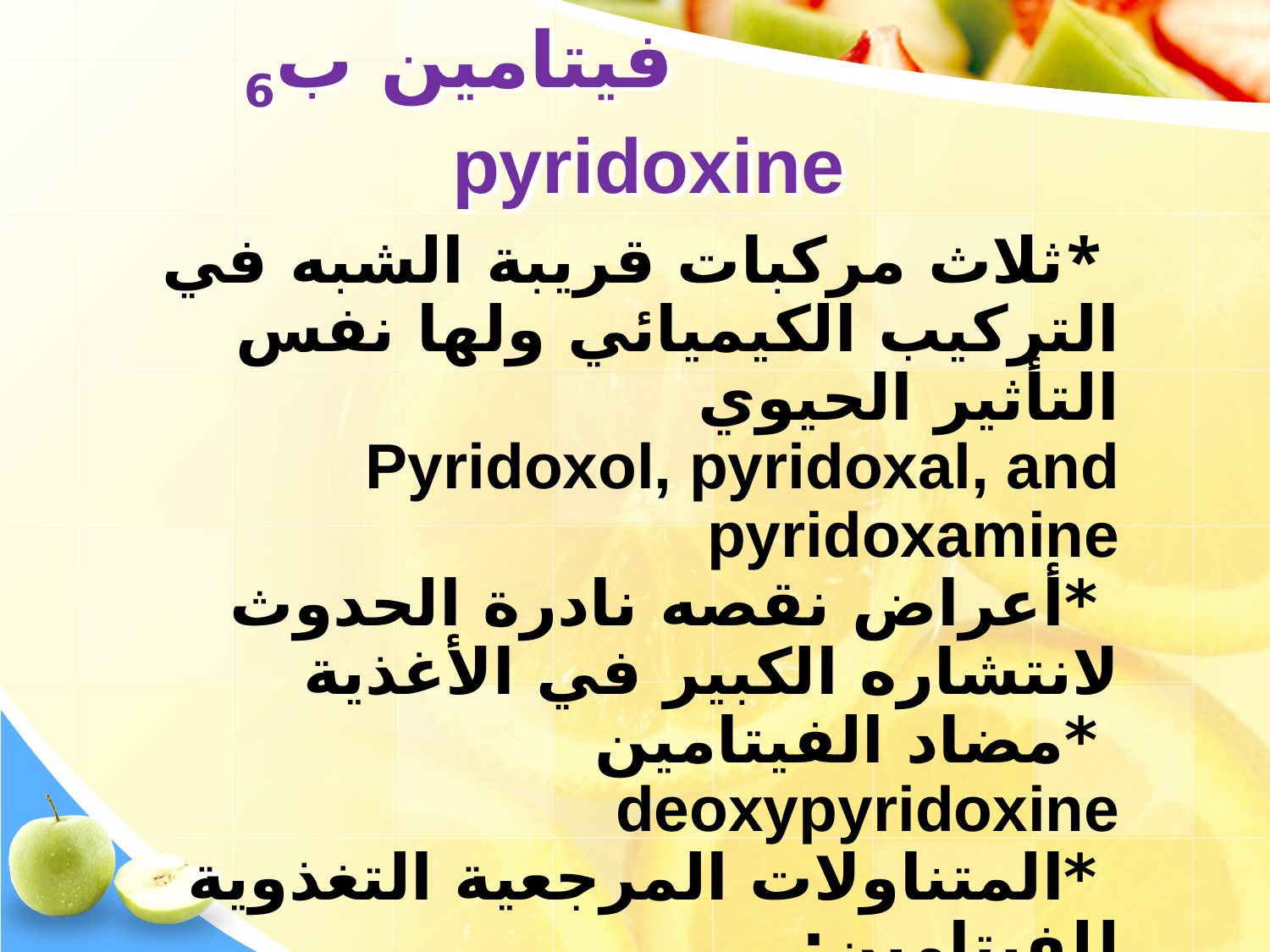

# فيتامين ب6 pyridoxine
 *ثلاث مركبات قريبة الشبه في التركيب الكيميائي ولها نفس التأثير الحيوي
Pyridoxol, pyridoxal, and pyridoxamine
 *أعراض نقصه نادرة الحدوث لانتشاره الكبير في الأغذية
 *مضاد الفيتامين deoxypyridoxine
 *المتناولات المرجعية التغذوية للفيتامين:
   - البالغين حتى سن 50 سنة 1.3 ملجم/ يوم
   - الحوامل 1.9 ملجم
   - المرضعات 2.00 ملجم